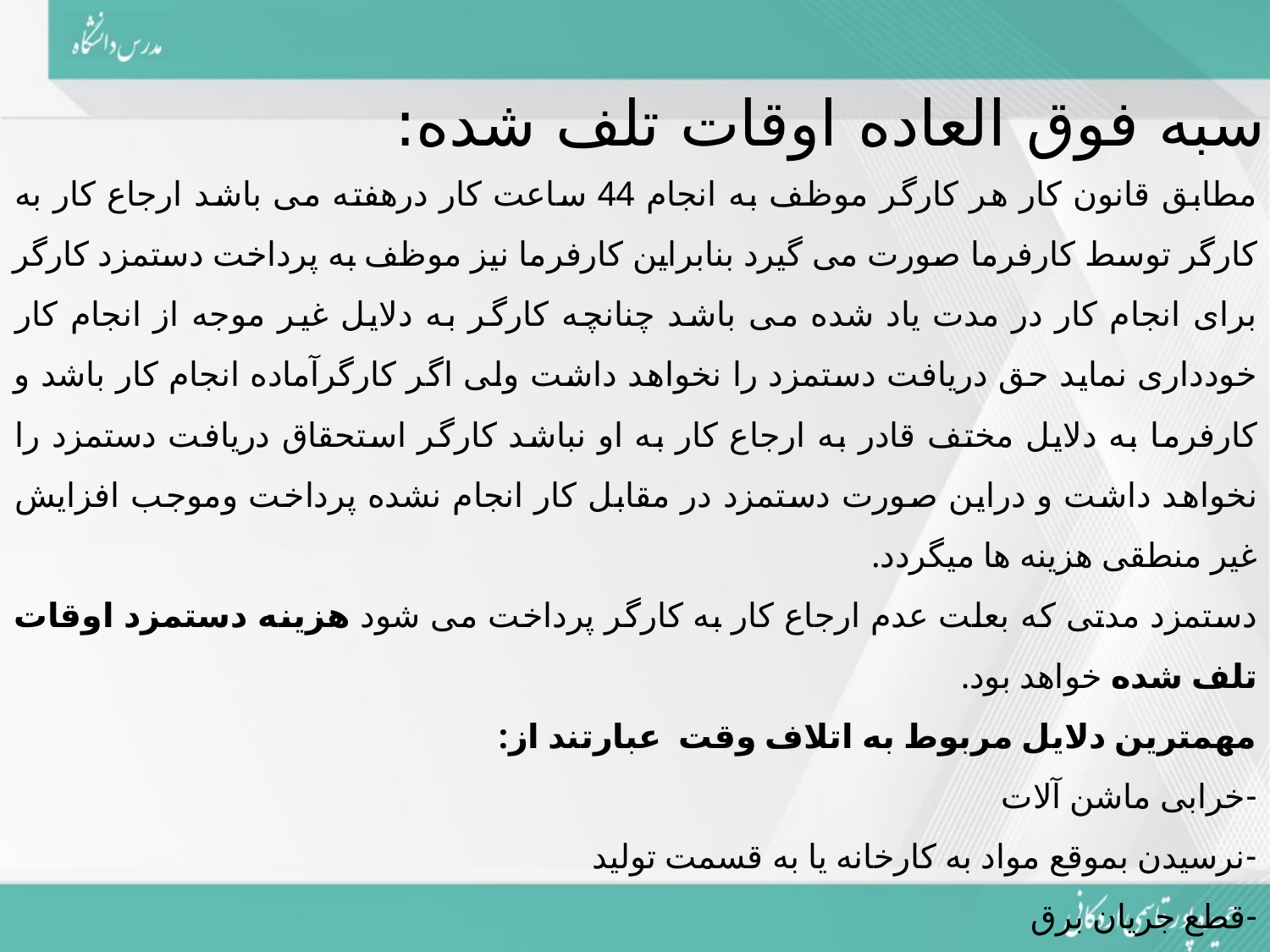

نحوه محاسبه فوق العاده اوقات تلف شده:
مطابق قانون کار هر کارگر موظف به انجام 44 ساعت کار درهفته می باشد ارجاع کار به کارگر توسط کارفرما صورت می گیرد بنابراین کارفرما نیز موظف به پرداخت دستمزد کارگر برای انجام کار در مدت یاد شده می باشد چنانچه کارگر به دلایل غیر موجه از انجام کار خودداری نماید حق دریافت دستمزد را نخواهد داشت ولی اگر کارگرآماده انجام کار باشد و کارفرما به دلایل مختف قادر به ارجاع کار به او نباشد کارگر استحقاق دریافت دستمزد را نخواهد داشت و دراین صورت دستمزد در مقابل کار انجام نشده پرداخت وموجب افزایش غیر منطقی هزینه ها میگردد.
دستمزد مدتی که بعلت عدم ارجاع کار به کارگر پرداخت می شود هزینه دستمزد اوقات تلف شده خواهد بود.
مهمترین دلایل مربوط به اتلاف وقت  عبارتند از:
-خرابی ماشن آلات
-نرسیدن بموقع مواد به کارخانه یا به قسمت تولید
-قطع جریان برق
-استفاده از مواد نامرغوب